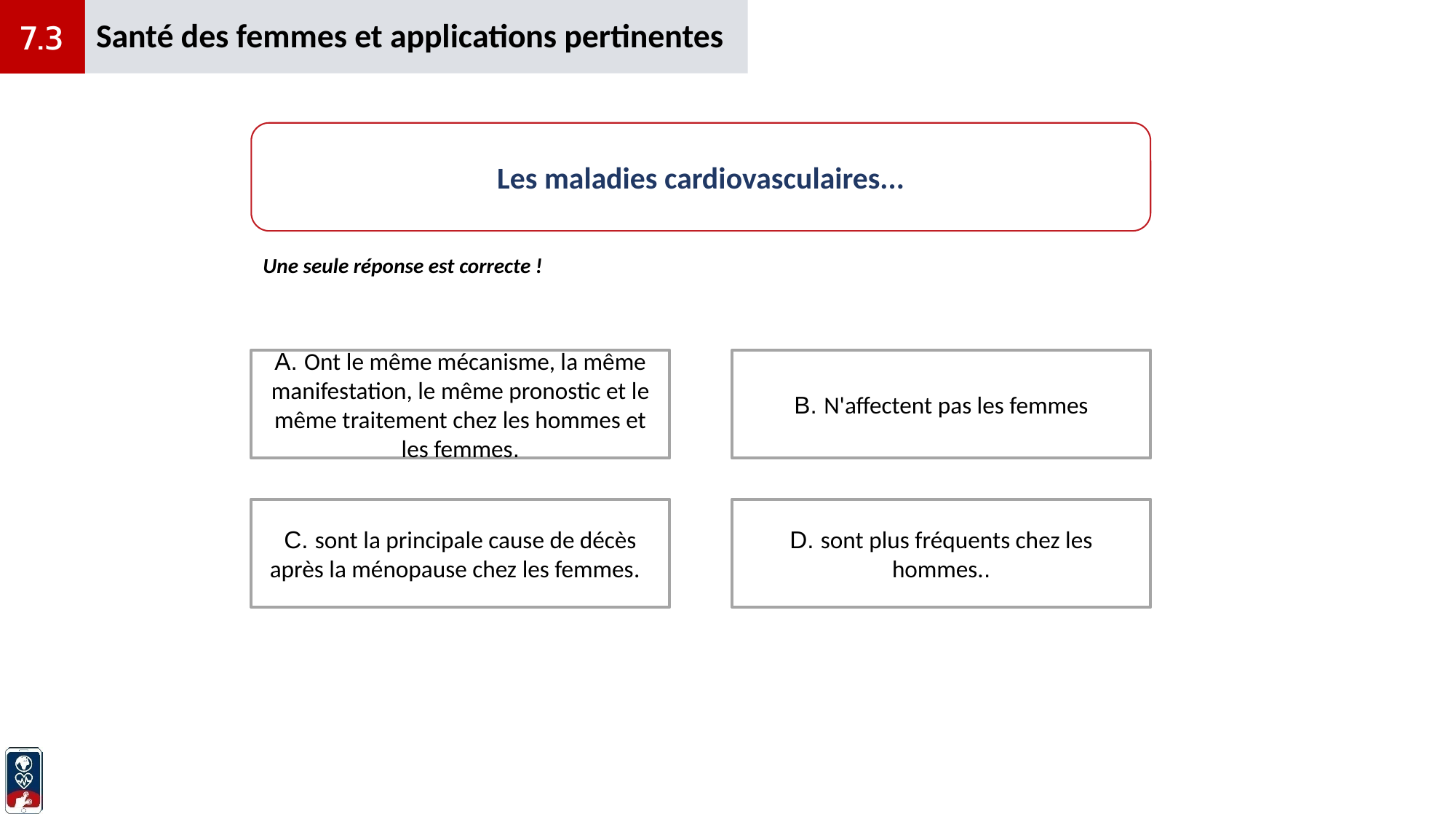

Santé des femmes et applications pertinentes
7.3
Les maladies cardiovasculaires...
Une seule réponse est correcte !
B. N'affectent pas les femmes
A. Ont le même mécanisme, la même manifestation, le même pronostic et le même traitement chez les hommes et les femmes.
C. sont la principale cause de décès après la ménopause chez les femmes.
D. sont plus fréquents chez les hommes..